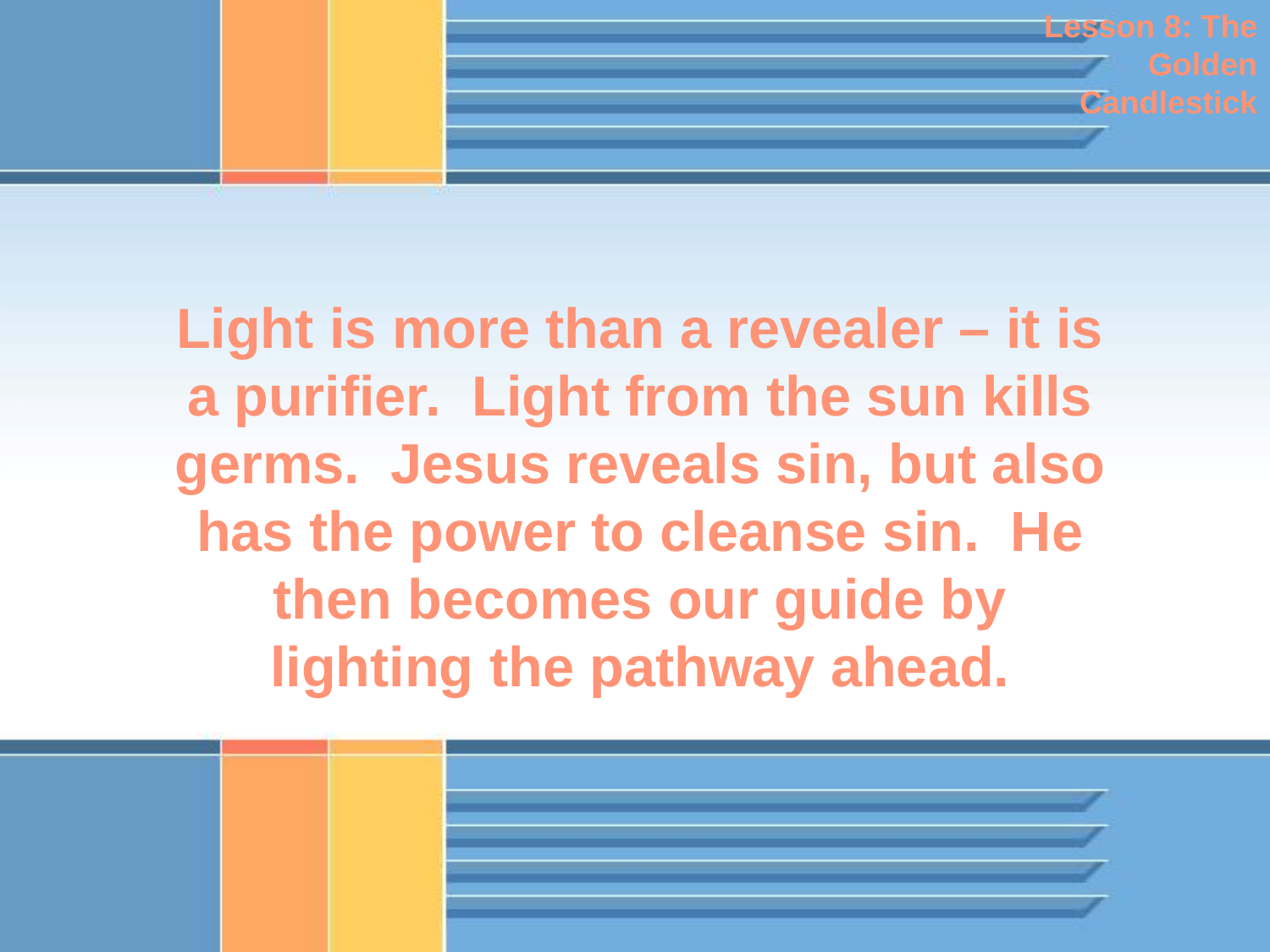

Lesson 8: The Golden Candlestick
Light is more than a revealer – it is a purifier.  Light from the sun kills germs.  Jesus reveals sin, but also has the power to cleanse sin.  He then becomes our guide by lighting the pathway ahead.